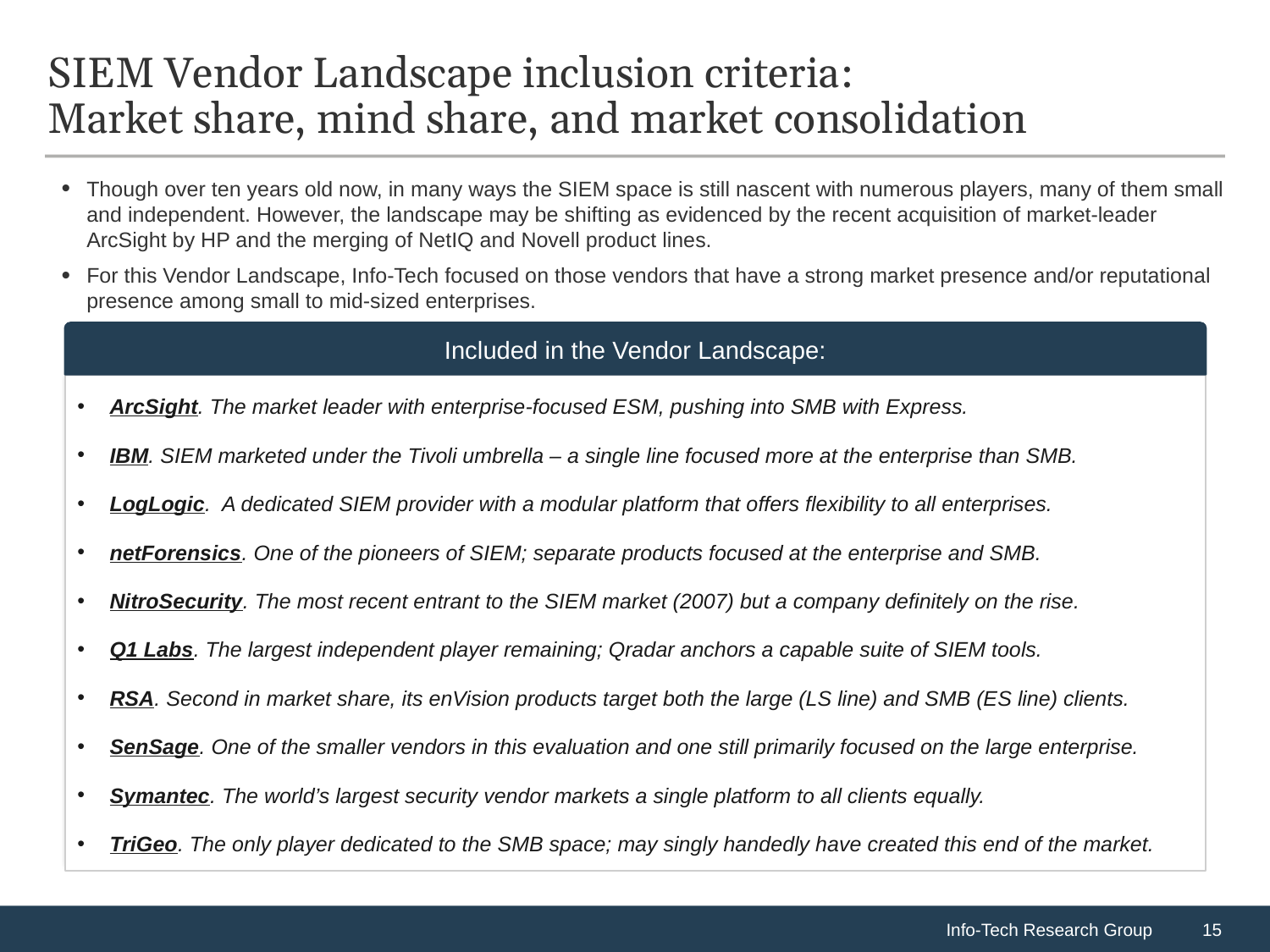

# SIEM Vendor Landscape inclusion criteria: Market share, mind share, and market consolidation
Though over ten years old now, in many ways the SIEM space is still nascent with numerous players, many of them small and independent. However, the landscape may be shifting as evidenced by the recent acquisition of market-leader ArcSight by HP and the merging of NetIQ and Novell product lines.
For this Vendor Landscape, Info-Tech focused on those vendors that have a strong market presence and/or reputational presence among small to mid-sized enterprises.
Included in the Vendor Landscape:
ArcSight. The market leader with enterprise-focused ESM, pushing into SMB with Express.
IBM. SIEM marketed under the Tivoli umbrella – a single line focused more at the enterprise than SMB.
LogLogic.  A dedicated SIEM provider with a modular platform that offers flexibility to all enterprises.
netForensics. One of the pioneers of SIEM; separate products focused at the enterprise and SMB.
NitroSecurity. The most recent entrant to the SIEM market (2007) but a company definitely on the rise.
Q1 Labs. The largest independent player remaining; Qradar anchors a capable suite of SIEM tools.
RSA. Second in market share, its enVision products target both the large (LS line) and SMB (ES line) clients.
SenSage. One of the smaller vendors in this evaluation and one still primarily focused on the large enterprise.
Symantec. The world’s largest security vendor markets a single platform to all clients equally.
TriGeo. The only player dedicated to the SMB space; may singly handedly have created this end of the market.